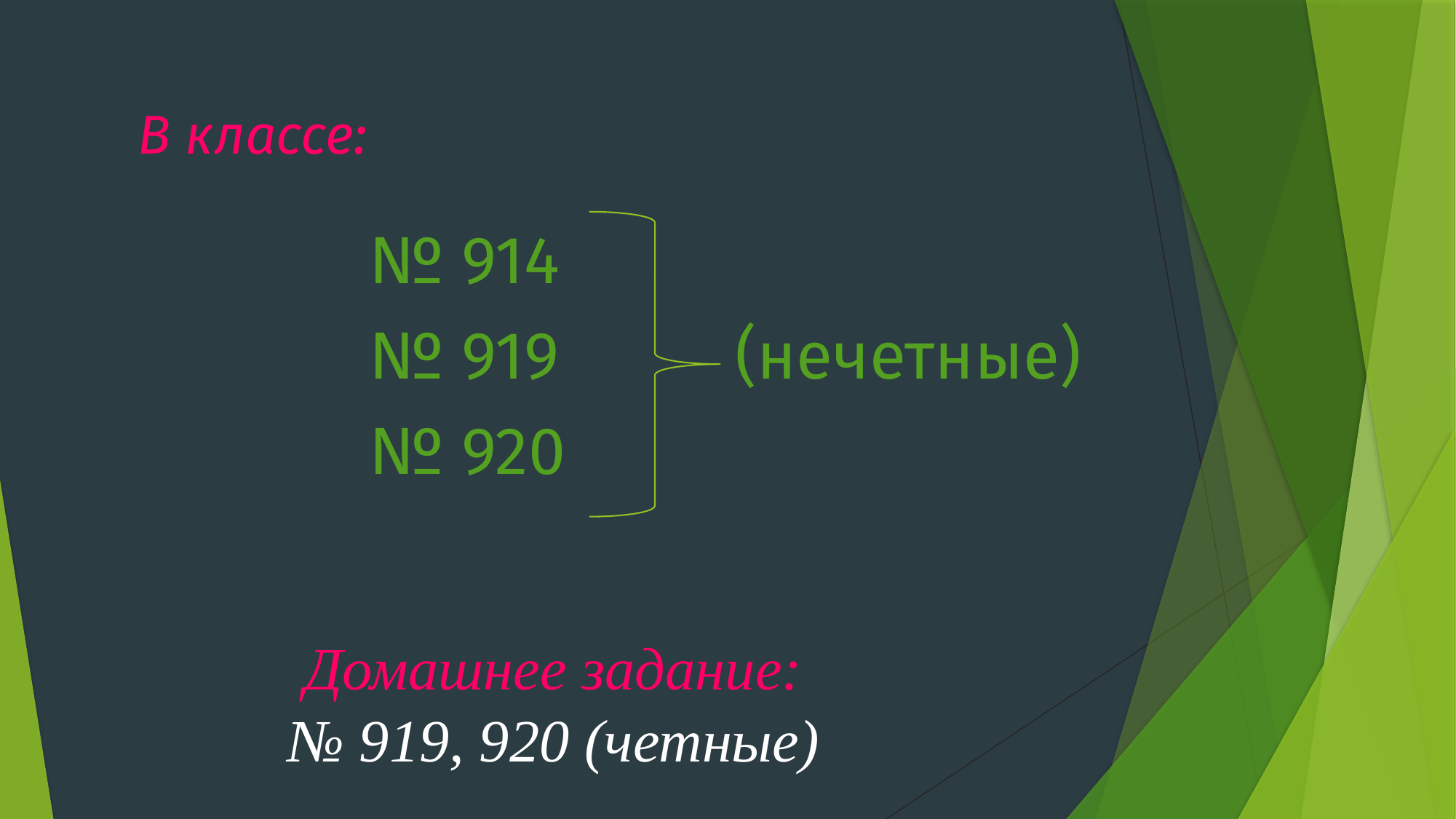

# В классе:
№ 914
№ 919          (нечетные)
№ 920

Домашнее задание:
№ 919, 920 (четные)